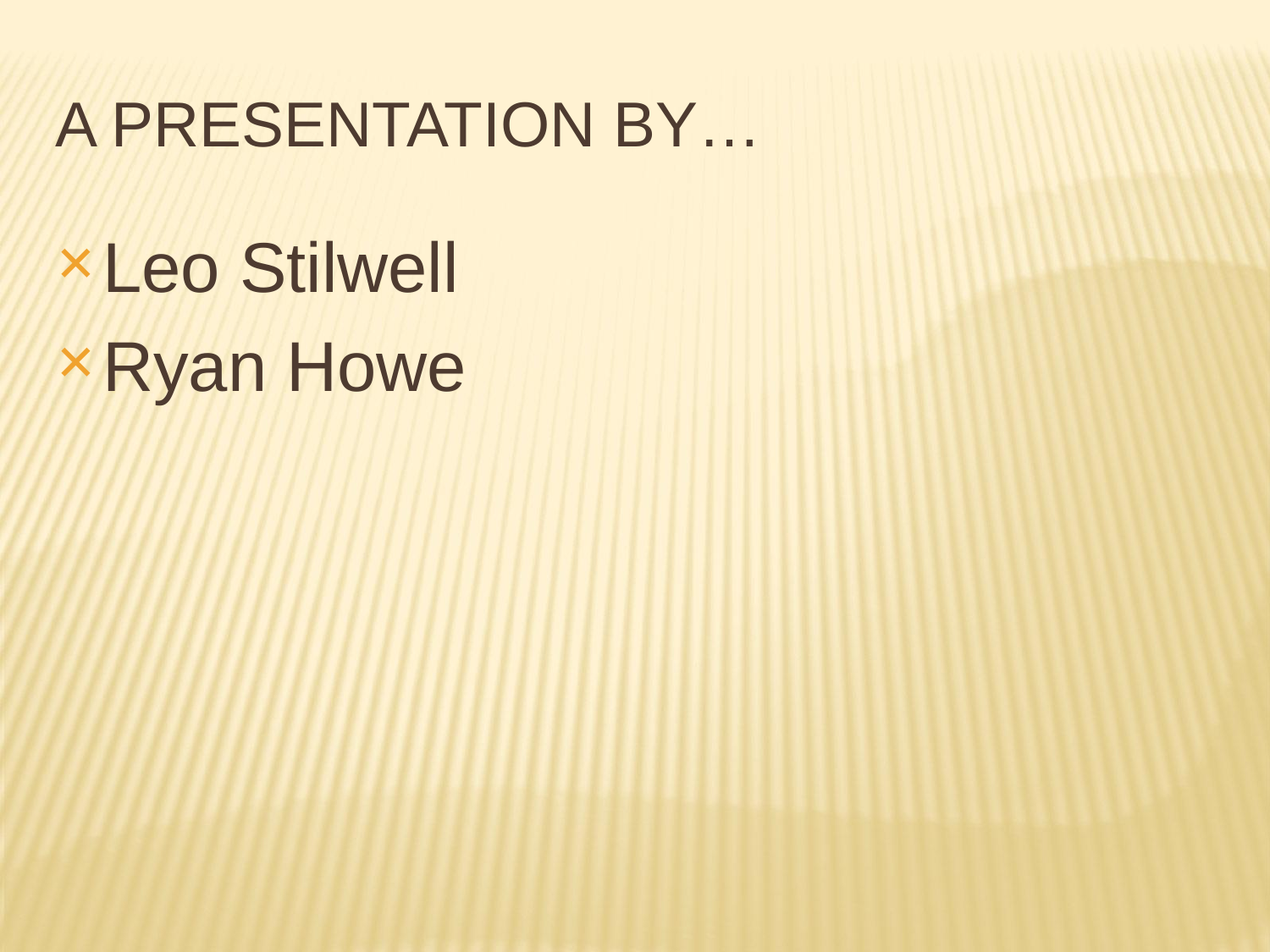

# A Presentation by…
Leo Stilwell
Ryan Howe